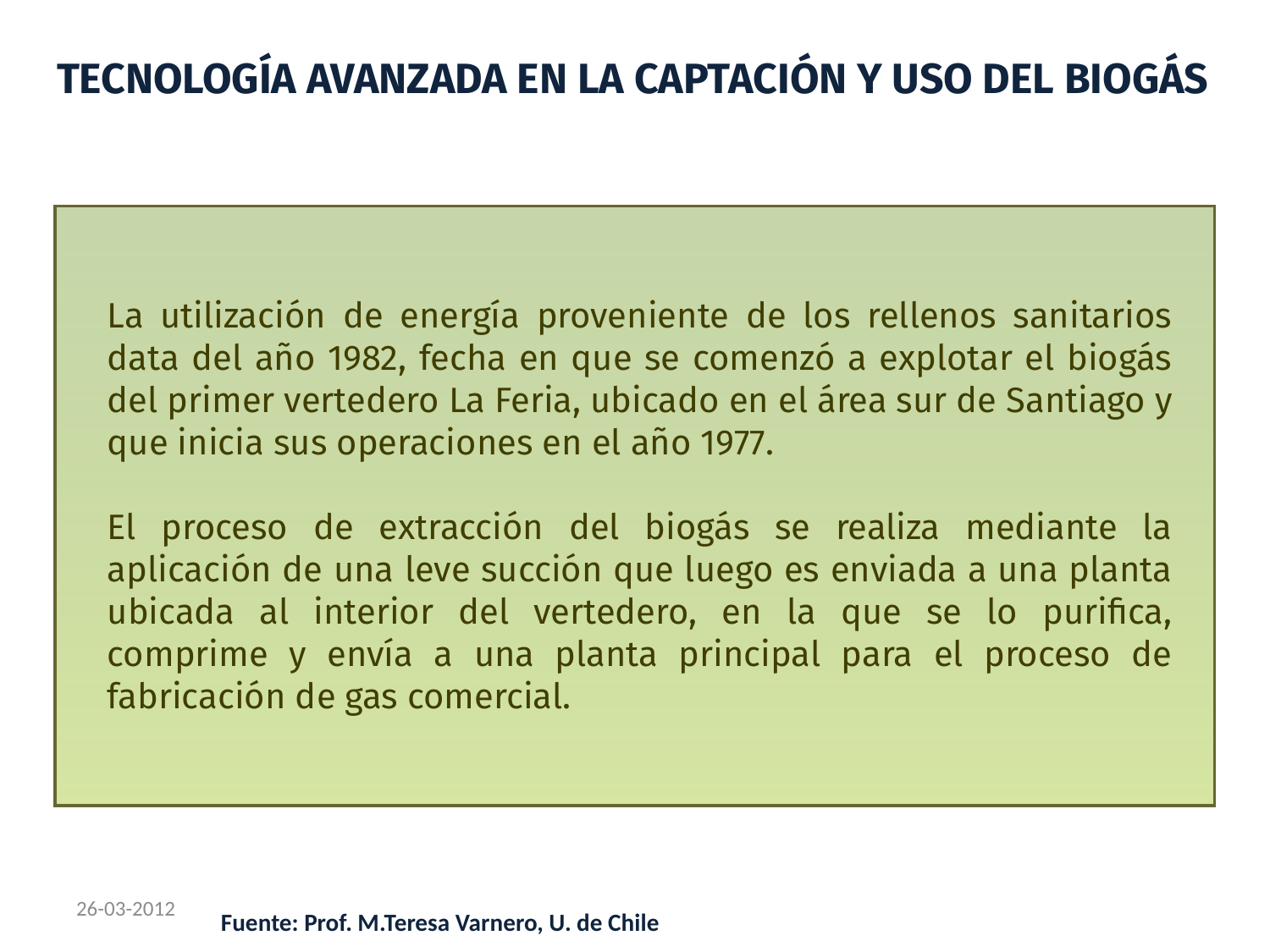

TECNOLOGÍA AVANZADA EN LA CAPTACIÓN Y USO DEL BIOGÁS

La utilización de energía proveniente de los rellenos sanitarios data del año 1982, fecha en que se comenzó a explotar el biogás del primer vertedero La Feria, ubicado en el área sur de Santiago y que inicia sus operaciones en el año 1977.

El proceso de extracción del biogás se realiza mediante la aplicación de una leve succión que luego es enviada a una planta ubicada al interior del vertedero, en la que se lo purifica, comprime y envía a una planta principal para el proceso de fabricación de gas comercial.
26-03-2012
Fuente: Prof. M.Teresa Varnero, U. de Chile